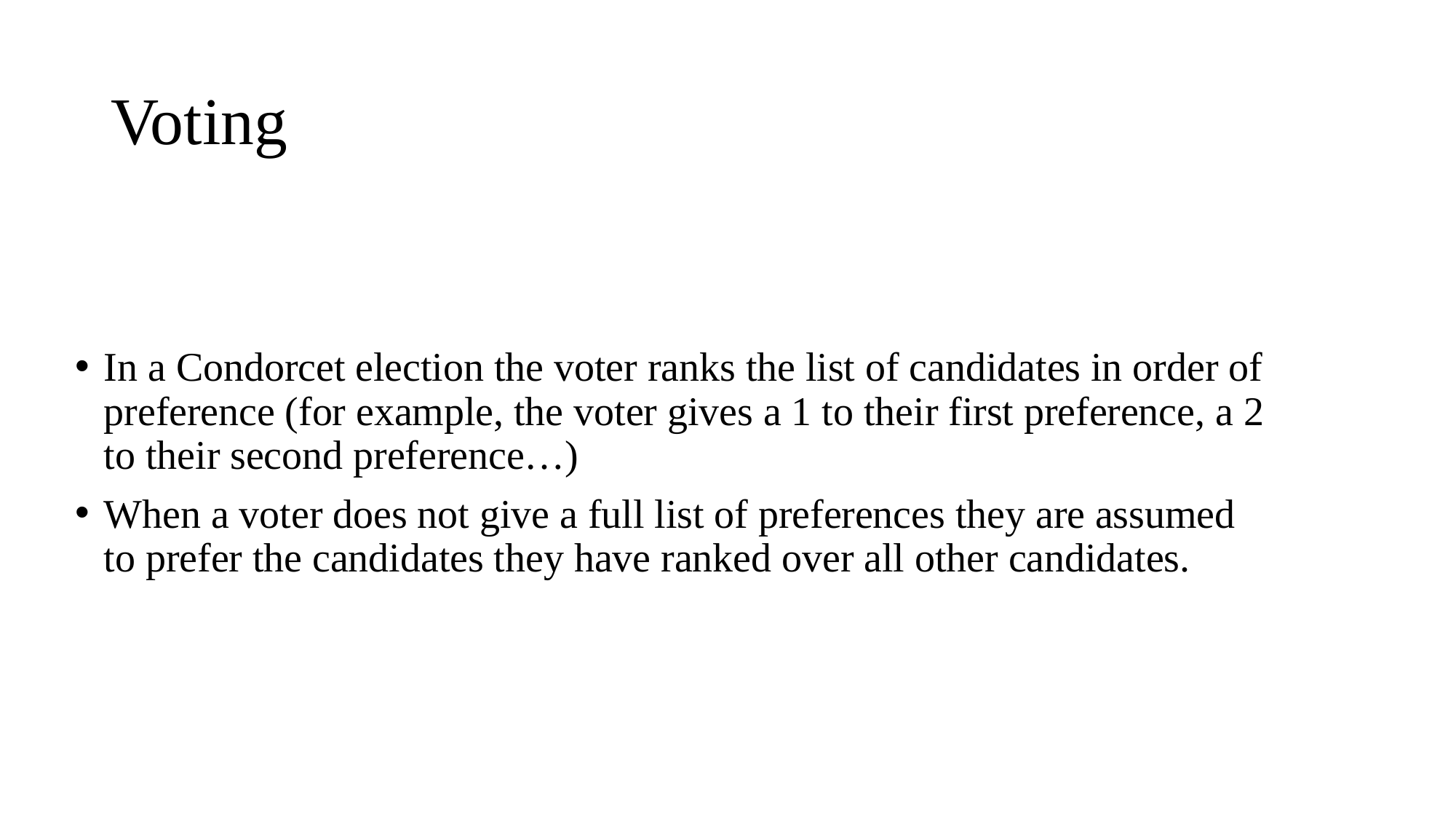

# Voting
In a Condorcet election the voter ranks the list of candidates in order of preference (for example, the voter gives a 1 to their first preference, a 2 to their second preference…)
When a voter does not give a full list of preferences they are assumed to prefer the candidates they have ranked over all other candidates.